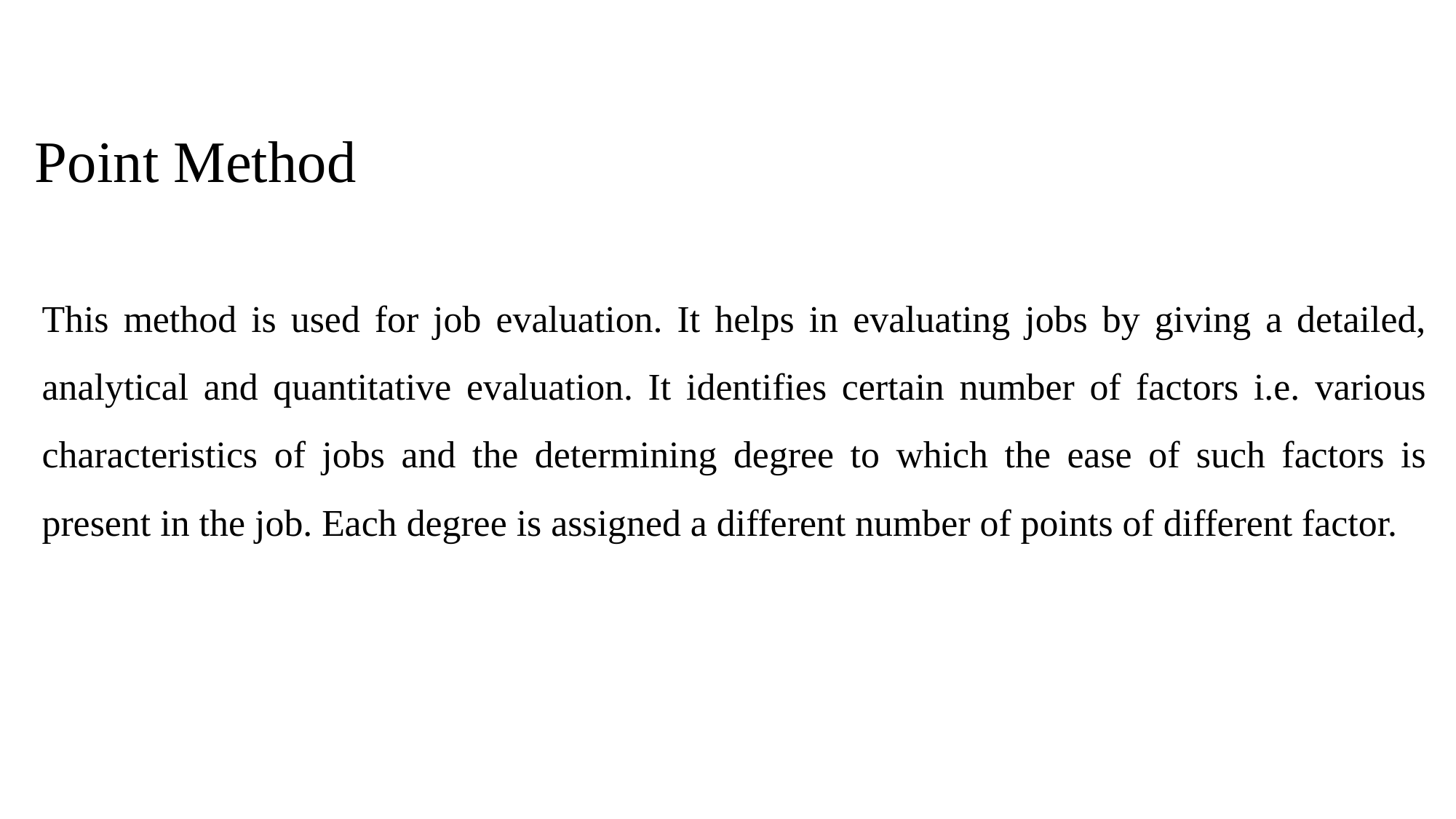

# Point Method
This method is used for job evaluation. It helps in evaluating jobs by giving a detailed, analytical and quantitative evaluation. It identifies certain number of factors i.e. various characteristics of jobs and the determining degree to which the ease of such factors is present in the job. Each degree is assigned a different number of points of different factor.